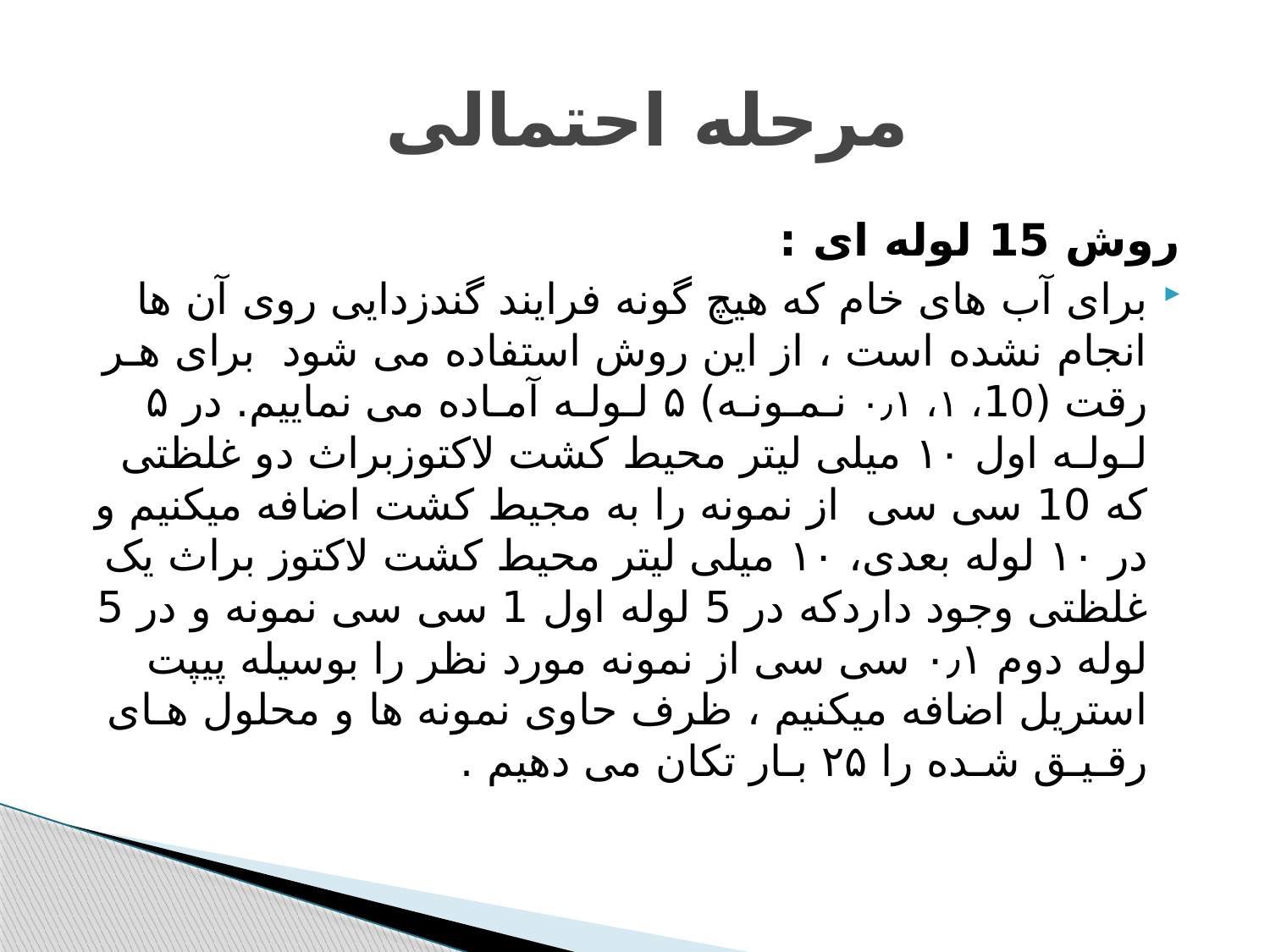

# مرحله احتمالی
روش 15 لوله ای :
برای آب های خام که هیچ گونه فرایند گندزدایی روی آن ها انجام نشده است ، از این روش استفاده می شود  برای هـر رقت (10، ۱، ۰٫۱ نـمـونـه) ۵ لـولـه آمـاده می نماییم. در ۵ لـولـه اول ۱۰ میلی لیتر محیط کشت لاکتوزبراث دو غلظتی  که 10 سی سی  از نمونه را به مجیط کشت اضافه میکنیم و در ۱۰ لوله بعدی، ۱۰ میلی لیتر محیط کشت لاکتوز براث یک غلظتی وجود داردکه در 5 لوله اول 1 سی سی نمونه و در 5 لوله دوم ۰٫۱ سی سی از نمونه مورد نظر را بوسیله پیپت استریل اضافه میکنیم ، ظرف حاوی نمونه ها و محلول هـای رقـیـق شـده را ۲۵ بـار تکان می دهیم .